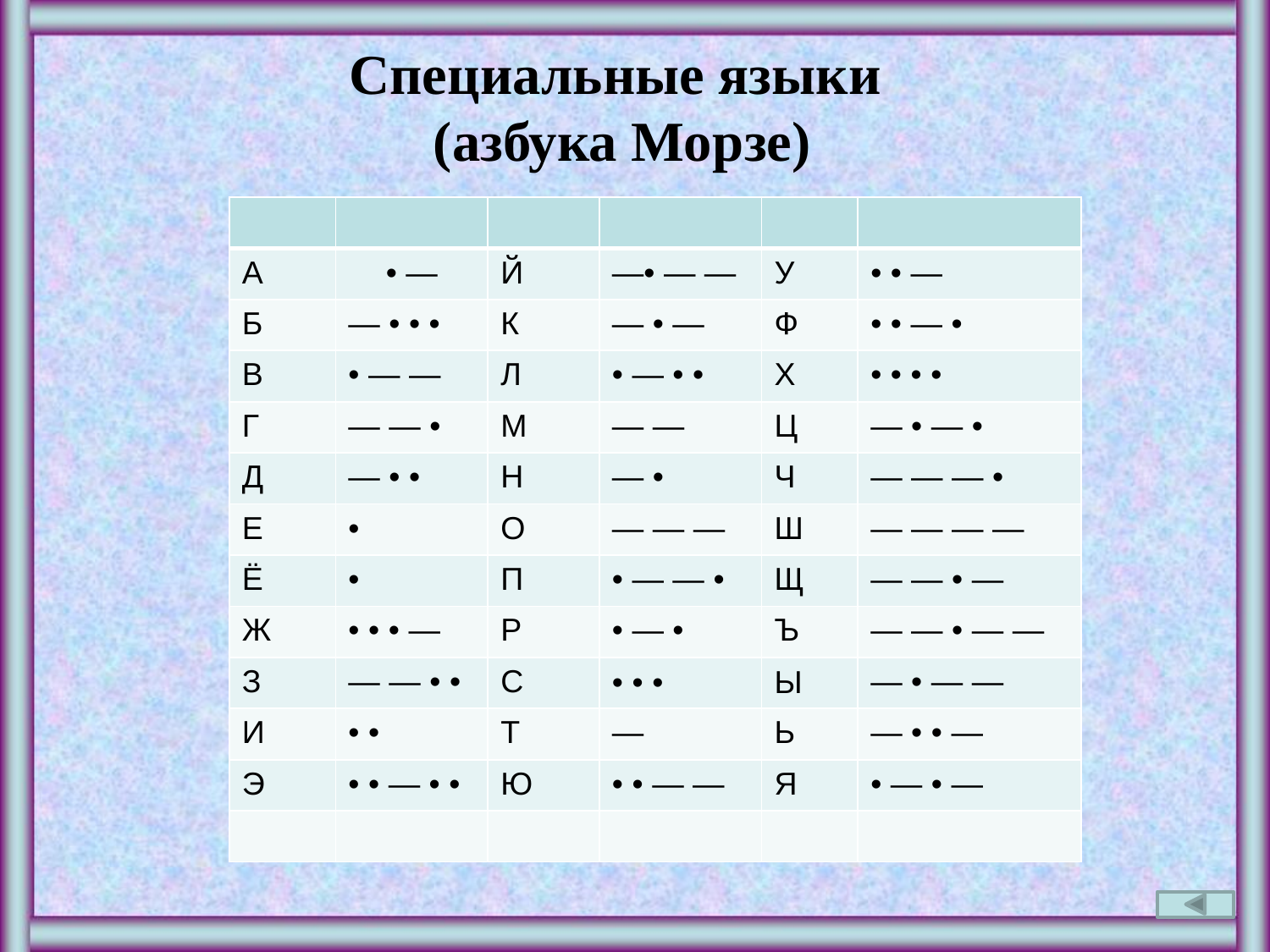

Специальные языки
(азбука Морзе)
|  |  |  |  |  |  |
| --- | --- | --- | --- | --- | --- |
| А | • — | Й | —• — — | У | • • — |
| Б | — • • • | К | — • — | Ф | • • — • |
| В | • — — | Л | • — • • | Х | • • • • |
| Г | — — • | М | — — | Ц | — • — • |
| Д | — • • | Н | — • | Ч | — — — • |
| Е | • | О | — — — | Ш | — — — — |
| Ё | • | П | • — — • | Щ | — — • — |
| Ж | • • • — | Р | • — • | Ъ | — — • — — |
| З | — — • • | С | • • • | Ы | — • — — |
| И | • • | Т | — | Ь | — • • — |
| Э | • • — • • | Ю | • • — — | Я | • — • — |
|  |  |  |  |  |  |